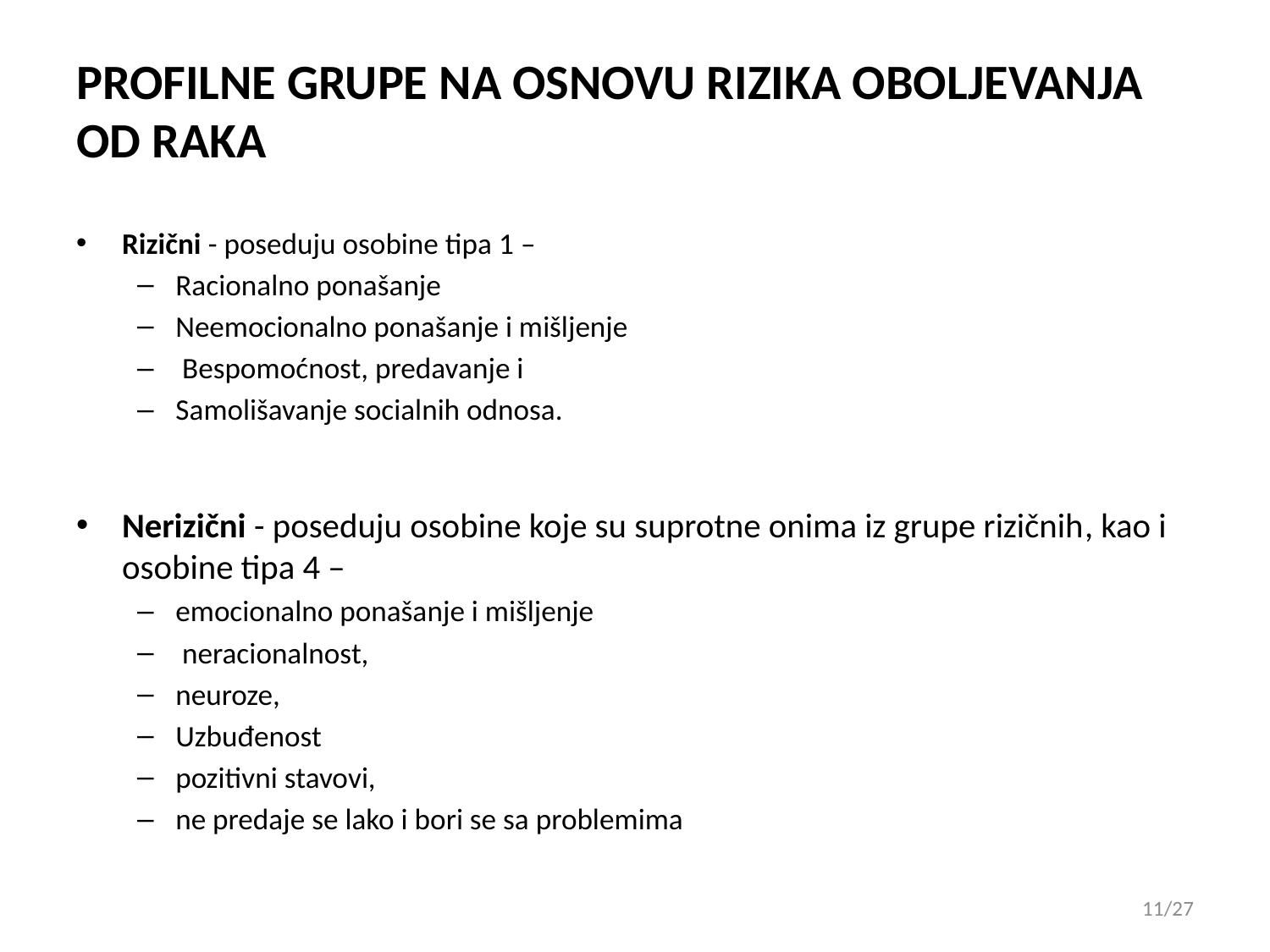

# PROFILNE GRUPE NA OSNOVU RIZIKA OBOLJEVANJA OD RAKA
Rizični - poseduju osobine tipa 1 –
Racionalno ponašanje
Neemocionalno ponašanje i mišljenje
 Bespomoćnost, predavanje i
Samolišavanje socialnih odnosa.

Nerizični - poseduju osobine koje su suprotne onima iz grupe rizičnih, kao i osobine tipa 4 –
emocionalno ponašanje i mišljenje
 neracionalnost,
neuroze,
Uzbuđenost
pozitivni stavovi,
ne predaje se lako i bori se sa problemima

11/27